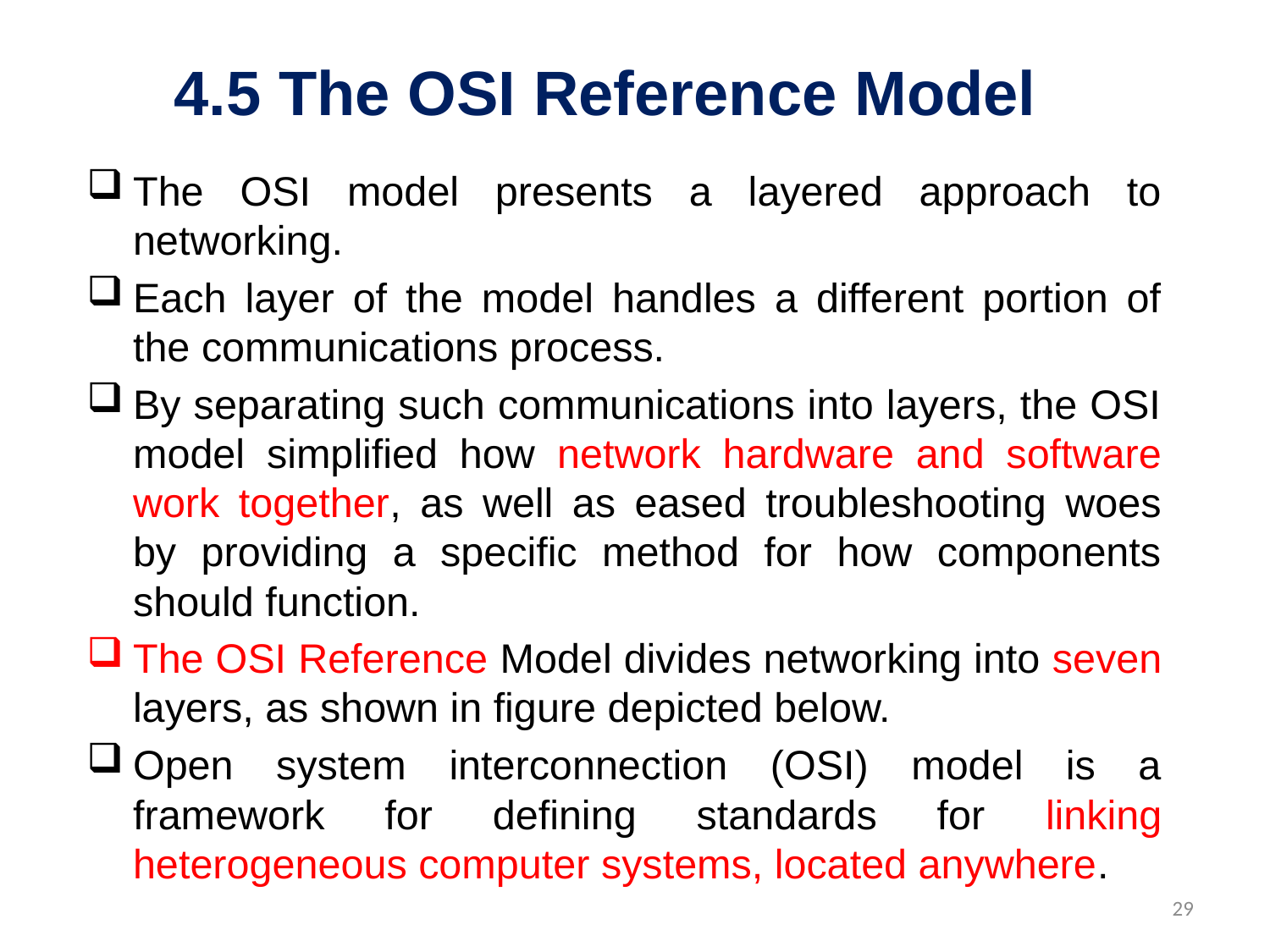

# 4.5 The OSI Reference Model
The OSI model presents a layered approach to networking.
Each layer of the model handles a different portion of the communications process.
By separating such communications into layers, the OSI model simplified how network hardware and software work together, as well as eased troubleshooting woes by providing a specific method for how components should function.
The OSI Reference Model divides networking into seven layers, as shown in figure depicted below.
Open system interconnection (OSI) model is a framework for defining standards for linking heterogeneous computer systems, located anywhere.
29